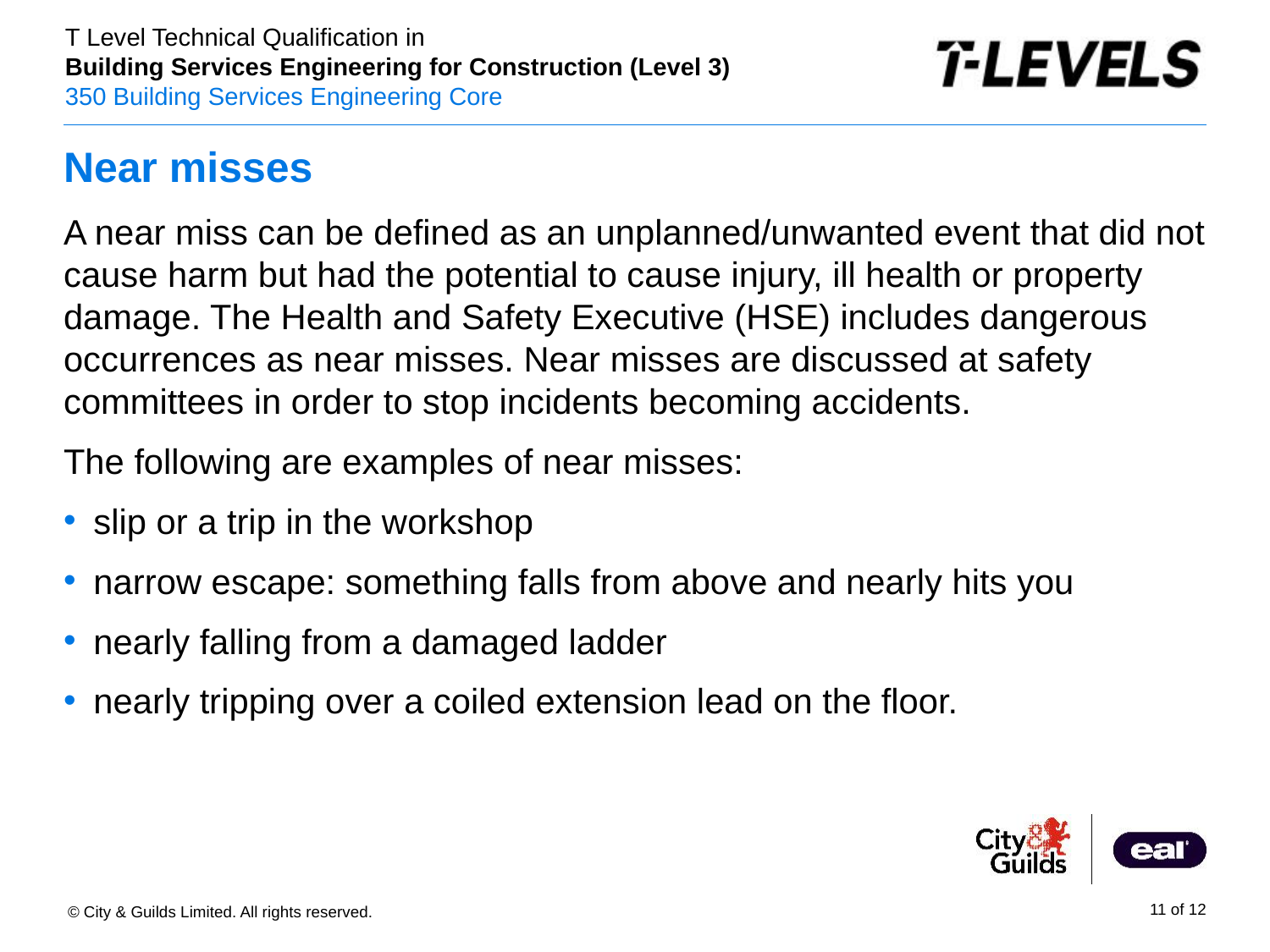

# Near misses
A near miss can be defined as an unplanned/unwanted event that did not cause harm but had the potential to cause injury, ill health or property damage. The Health and Safety Executive (HSE) includes dangerous occurrences as near misses. Near misses are discussed at safety committees in order to stop incidents becoming accidents.
The following are examples of near misses:
slip or a trip in the workshop
narrow escape: something falls from above and nearly hits you
nearly falling from a damaged ladder
nearly tripping over a coiled extension lead on the floor.